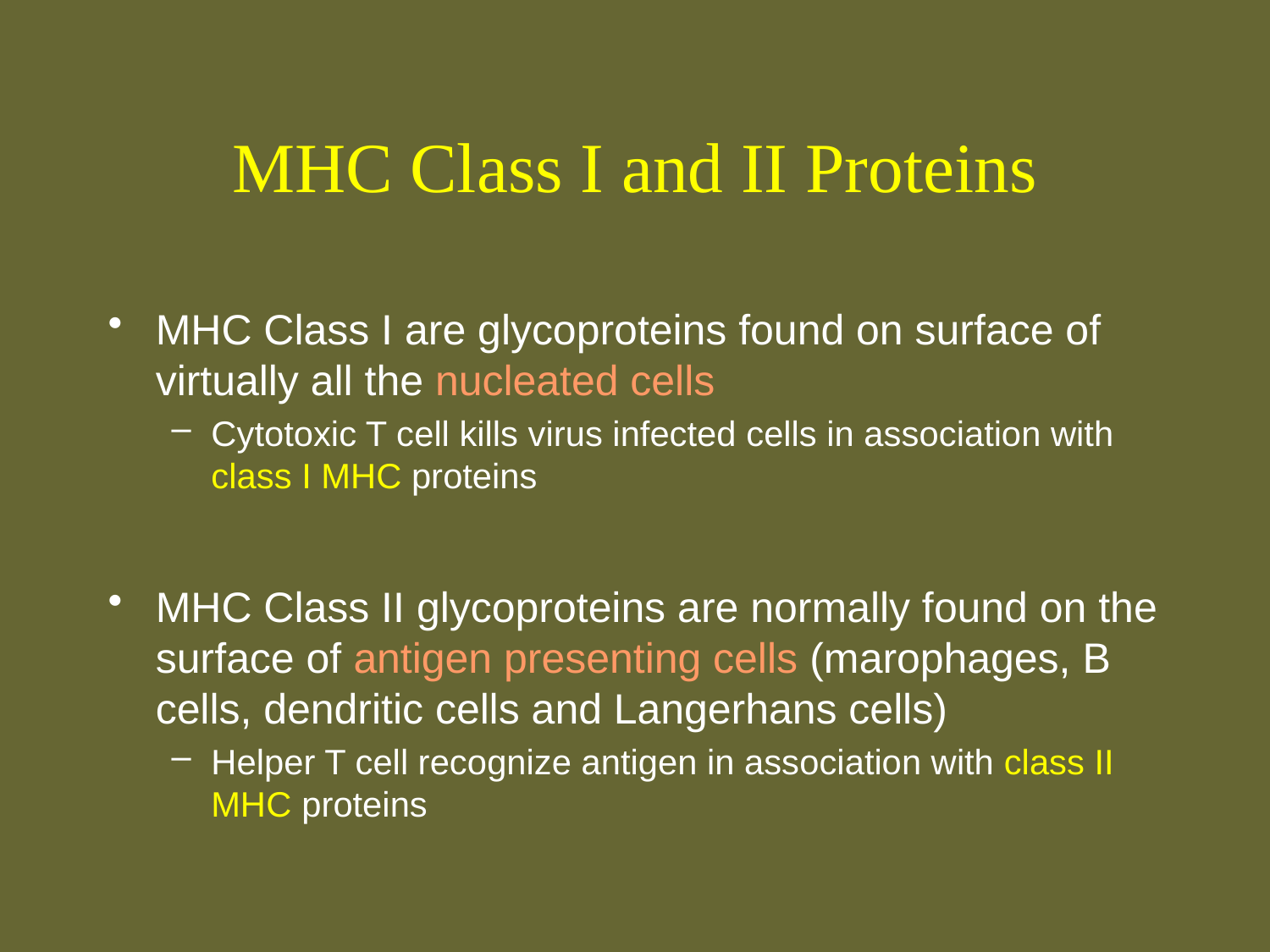

# MHC Class I and II Proteins
MHC Class I are glycoproteins found on surface of virtually all the nucleated cells
Cytotoxic T cell kills virus infected cells in association with class I MHC proteins

MHC Class II glycoproteins are normally found on the surface of antigen presenting cells (marophages, B cells, dendritic cells and Langerhans cells)
Helper T cell recognize antigen in association with class II MHC proteins